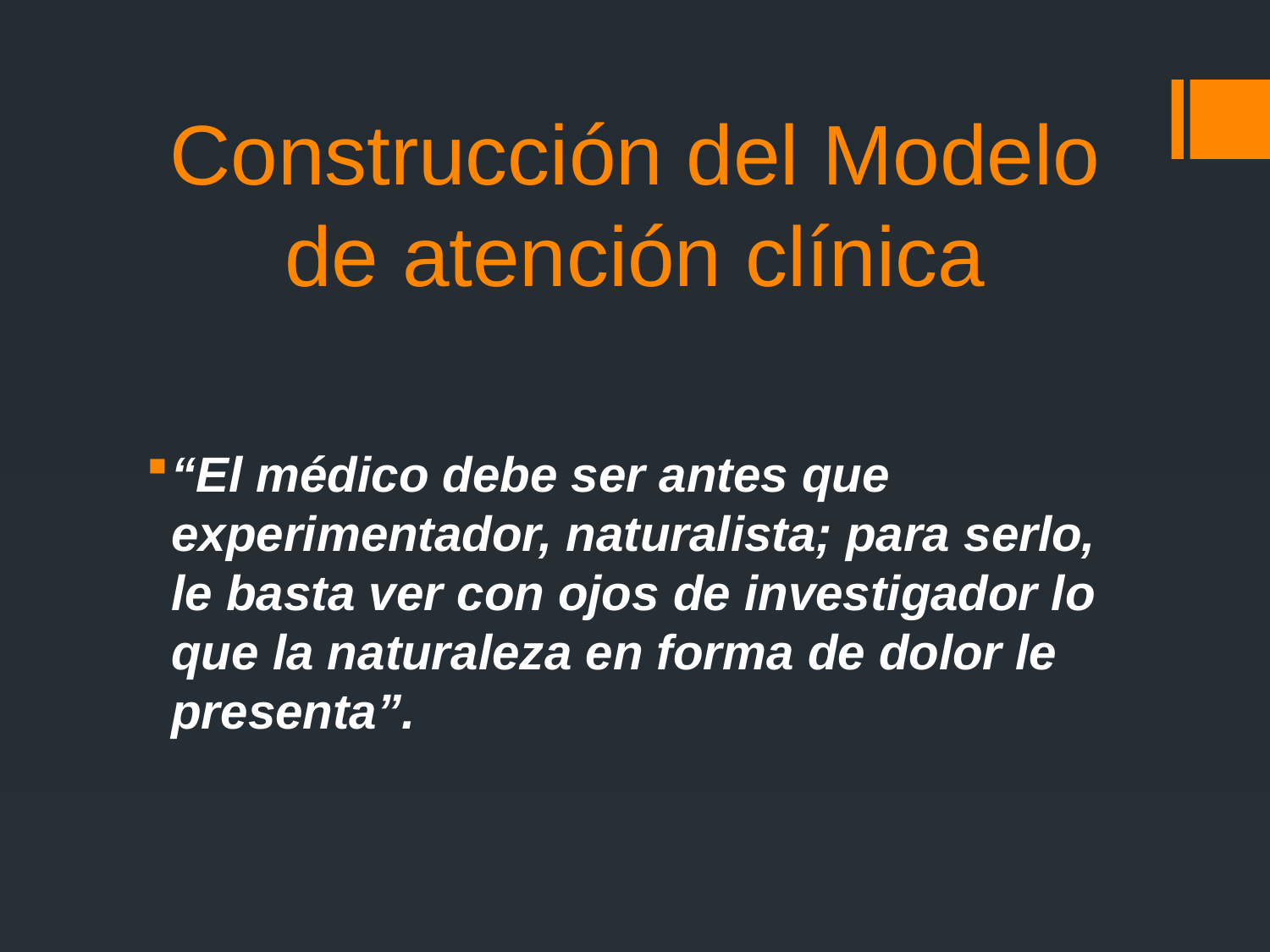

# Construcción del Modelo de atención clínica

“El médico debe ser antes que experimentador, naturalista; para serlo, le basta ver con ojos de investigador lo que la naturaleza en forma de dolor le presenta”.